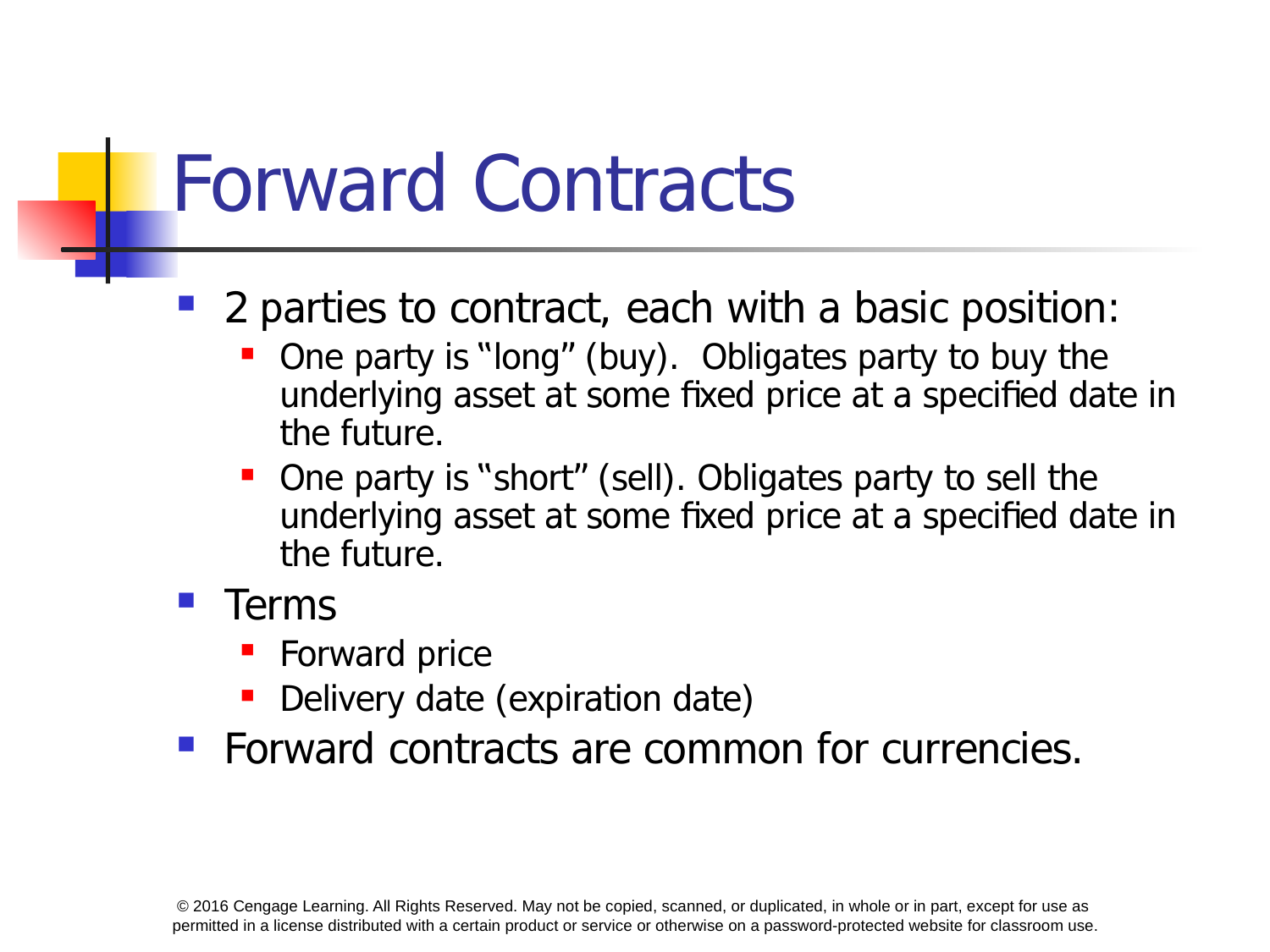

# Forward Contracts
2 parties to contract, each with a basic position:
One party is “long” (buy).  Obligates party to buy the underlying asset at some fixed price at a specified date in the future.
One party is “short” (sell). Obligates party to sell the underlying asset at some fixed price at a specified date in the future.
Terms
Forward price
Delivery date (expiration date)
Forward contracts are common for currencies.